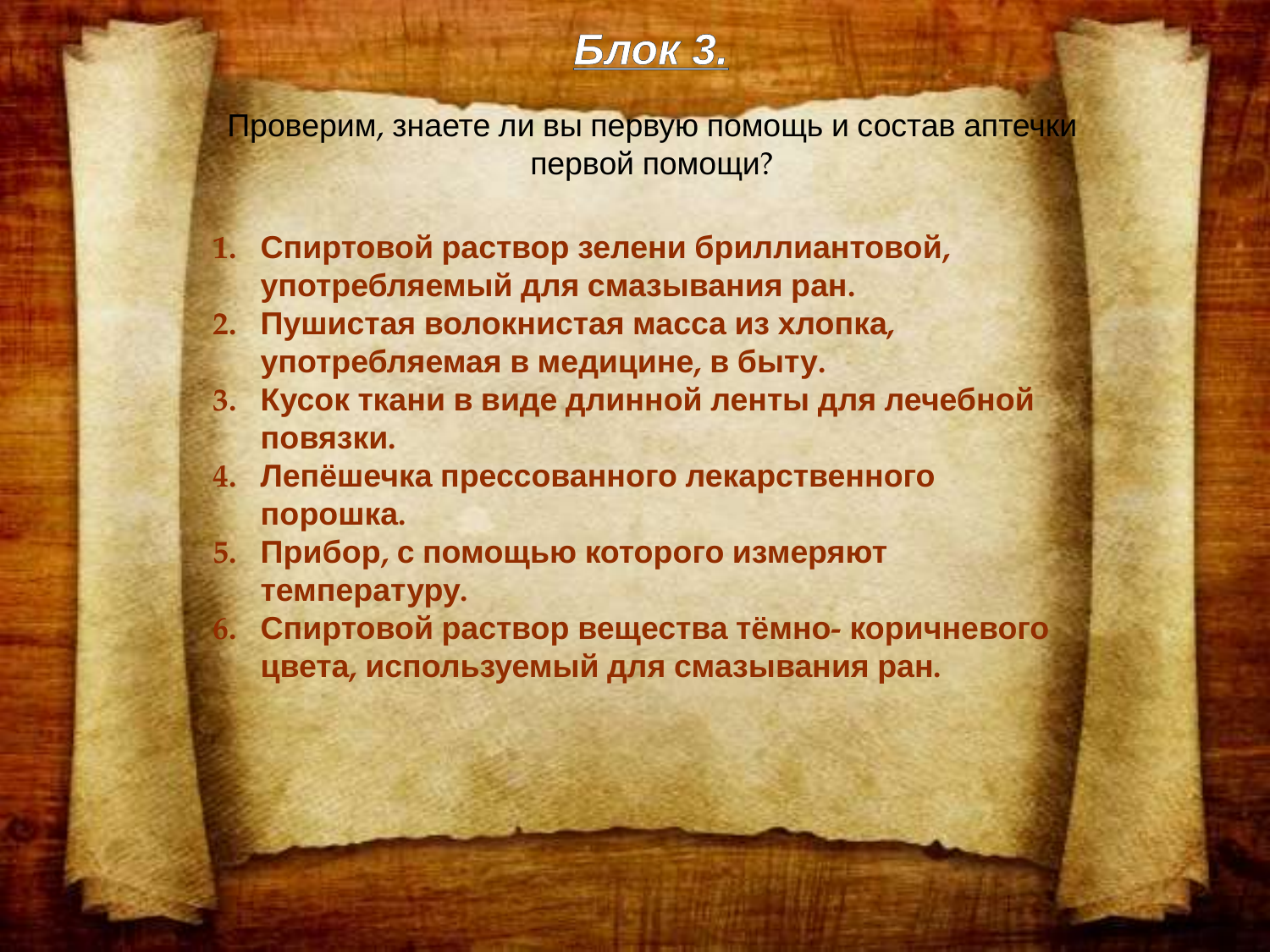

# Блок 3.
Проверим, знаете ли вы первую помощь и состав аптечки первой помощи?
Спиртовой раствор зелени бриллиантовой, употребляемый для смазывания ран.
Пушистая волокнистая масса из хлопка, употребляемая в медицине, в быту.
Кусок ткани в виде длинной ленты для лечебной повязки.
Лепёшечка прессованного лекарственного порошка.
Прибор, с помощью которого измеряют температуру.
Спиртовой раствор вещества тёмно- коричневого цвета, используемый для смазывания ран.